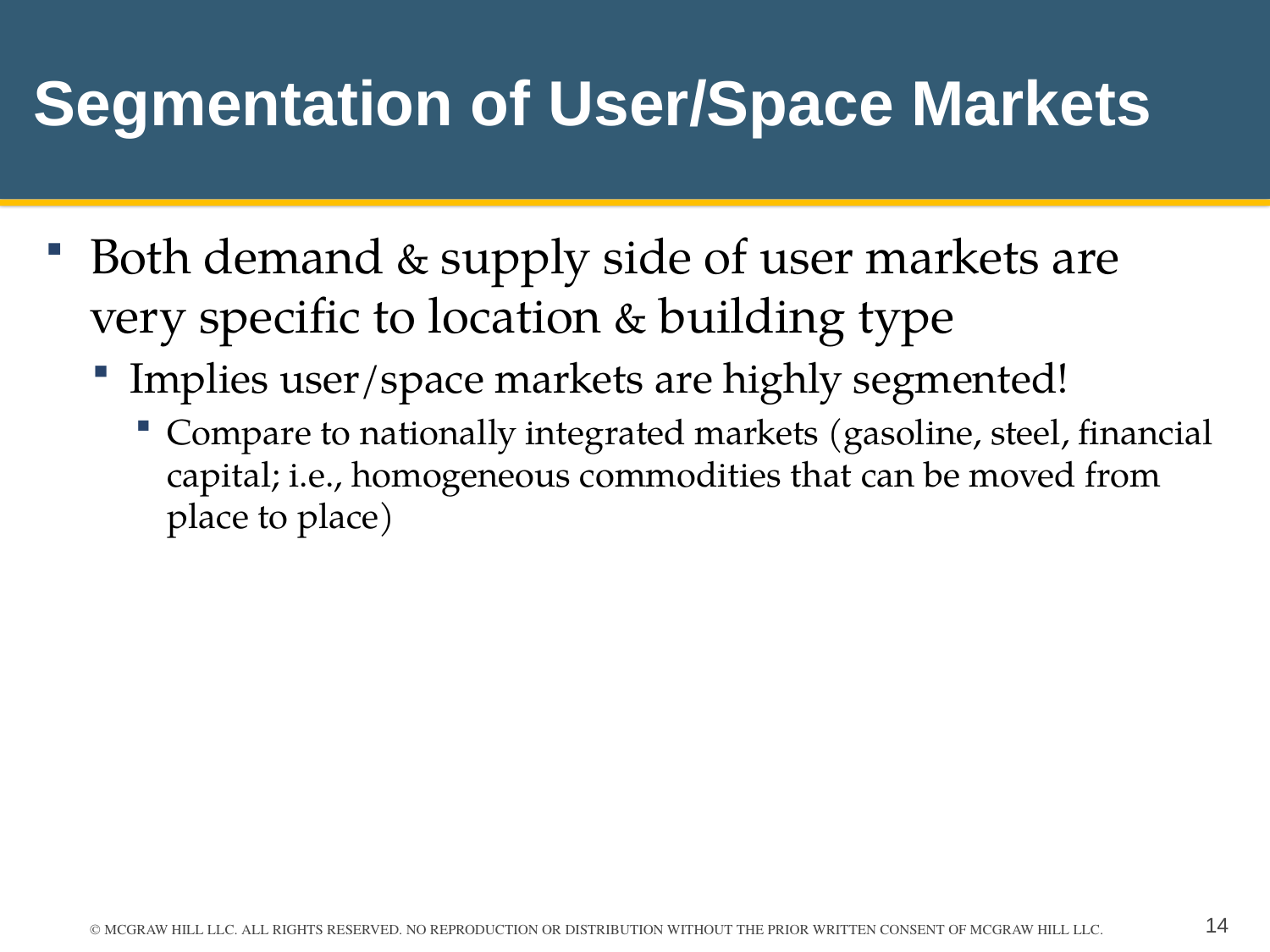

# Segmentation of User/Space Markets
Both demand & supply side of user markets are very specific to location & building type
Implies user/space markets are highly segmented!
Compare to nationally integrated markets (gasoline, steel, financial capital; i.e., homogeneous commodities that can be moved from place to place)

© MCGRAW HILL LLC. ALL RIGHTS RESERVED. NO REPRODUCTION OR DISTRIBUTION WITHOUT THE PRIOR WRITTEN CONSENT OF MCGRAW HILL LLC.
14